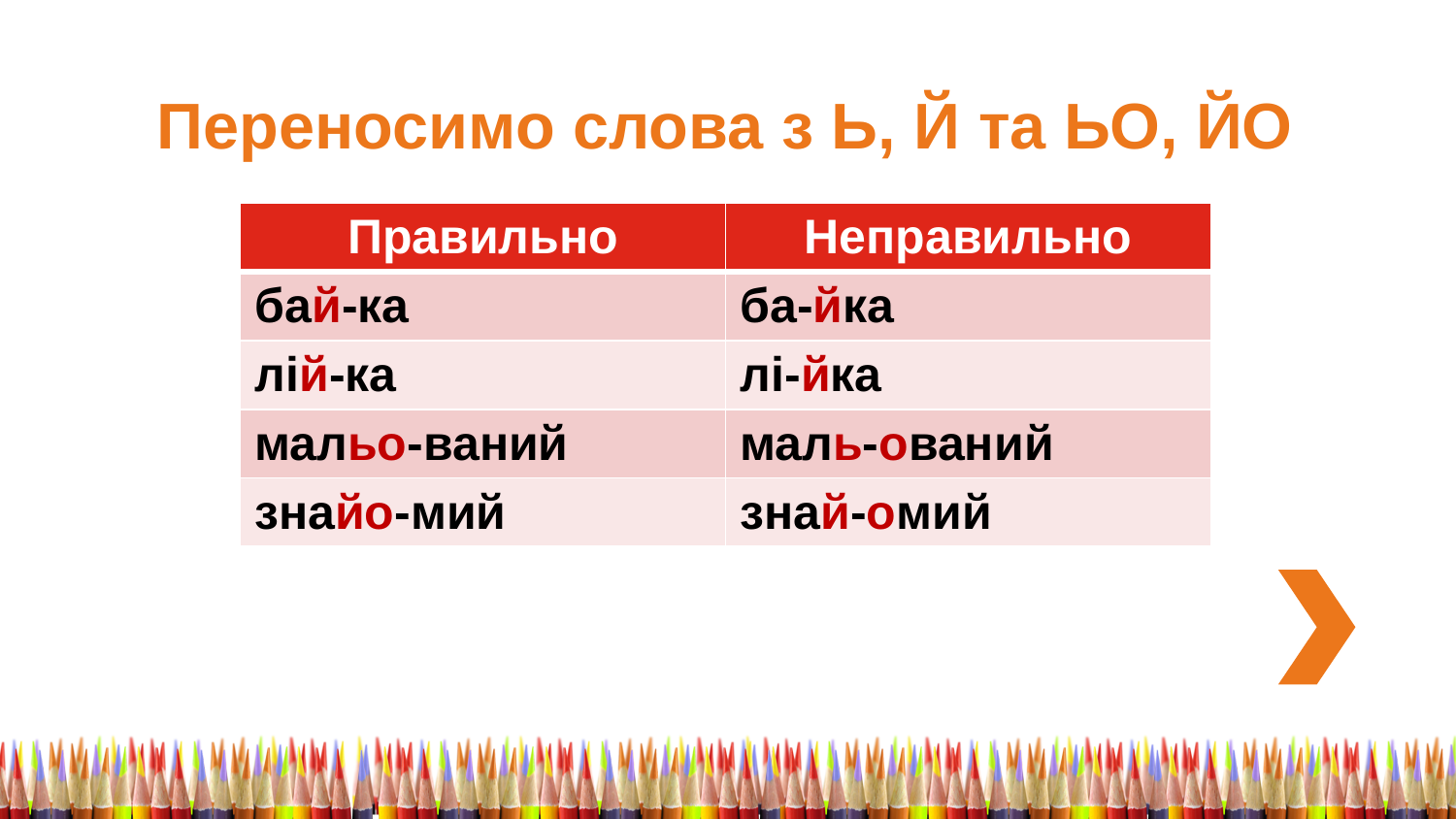

Переносимо слова з Ь, Й та ЬО, ЙО
| Правильно | Неправильно |
| --- | --- |
| бай-ка | ба-йка |
| лій-ка | лі-йка |
| мальо-ваний | маль-ований |
| знайо-мий | знай-омий |